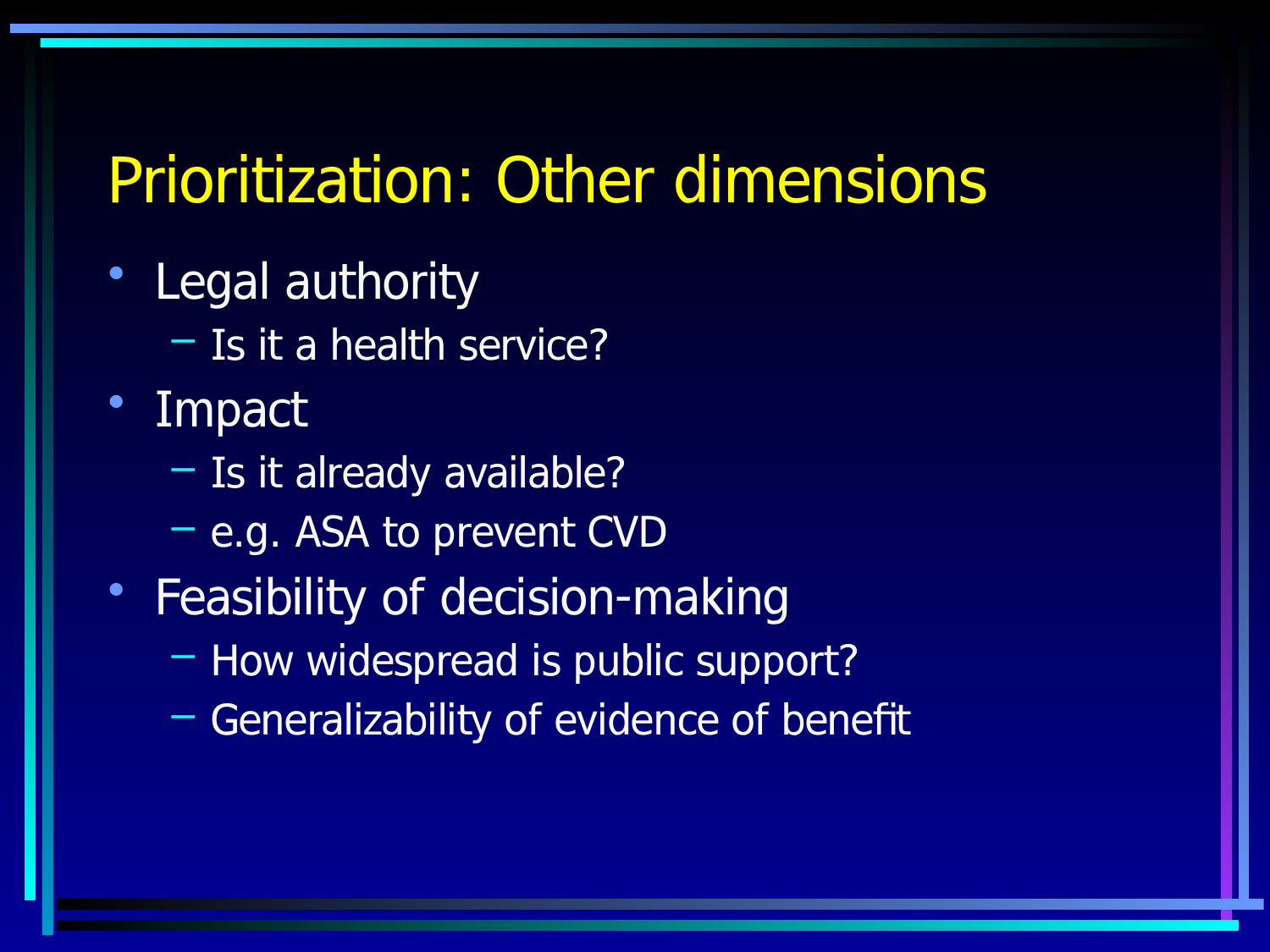

# Prioritization: Other dimensions
Legal authority
Is it a health service?
Impact
Is it already available?
e.g. ASA to prevent CVD
Feasibility of decision-making
How widespread is public support?
Generalizability of evidence of benefit